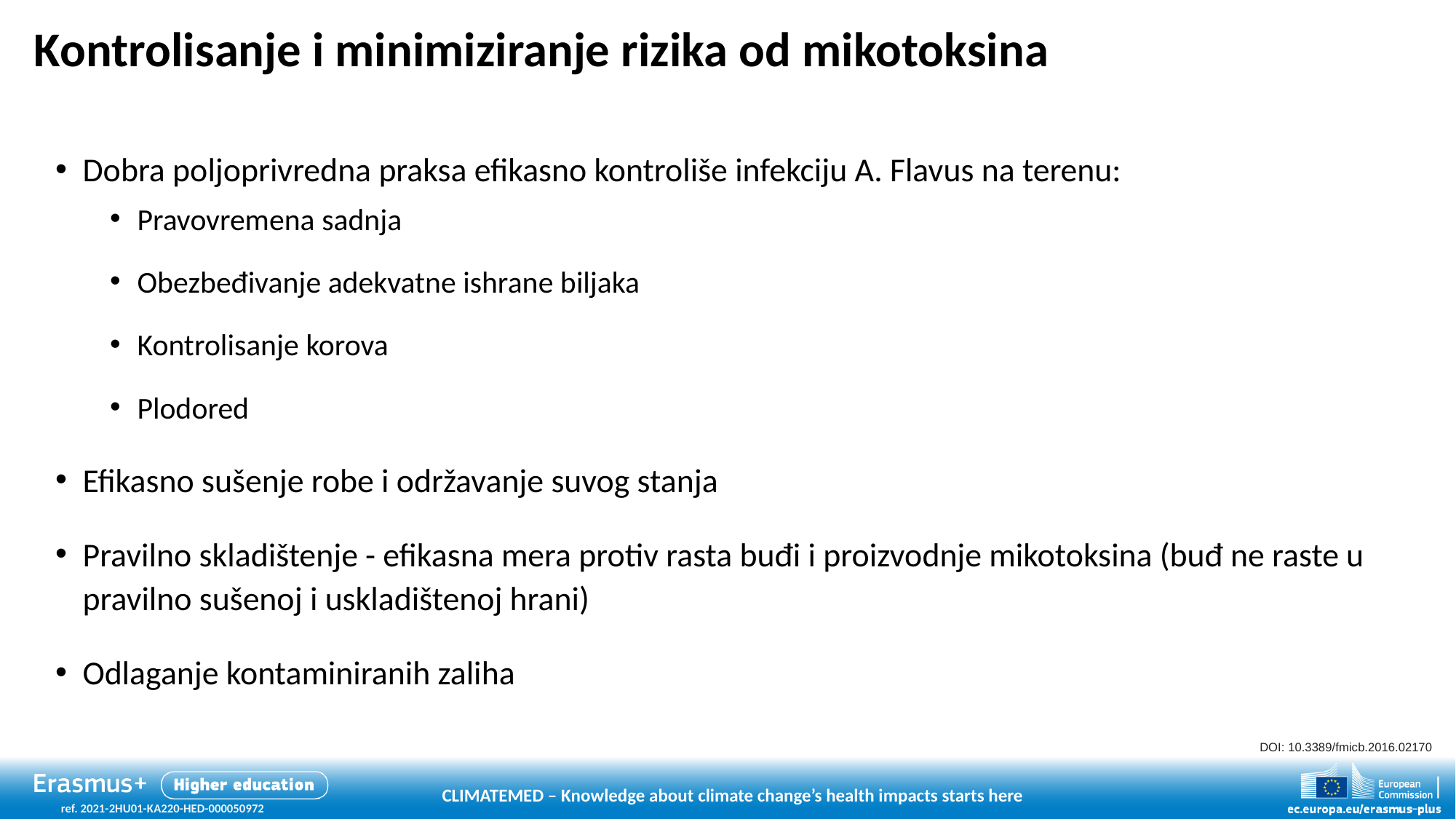

# Kontrolisanje i minimiziranje rizika od mikotoksina
Dobra poljoprivredna praksa efikasno kontroliše infekciju A. Flavus na terenu:
Pravovremena sadnja
Obezbeđivanje adekvatne ishrane biljaka
Kontrolisanje korova
Plodored
Efikasno sušenje robe i održavanje suvog stanja
Pravilno skladištenje - efikasna mera protiv rasta buđi i proizvodnje mikotoksina (buđ ne raste u pravilno sušenoj i uskladištenoj hrani)
Odlaganje kontaminiranih zaliha
DOI: 10.3389/fmicb.2016.02170